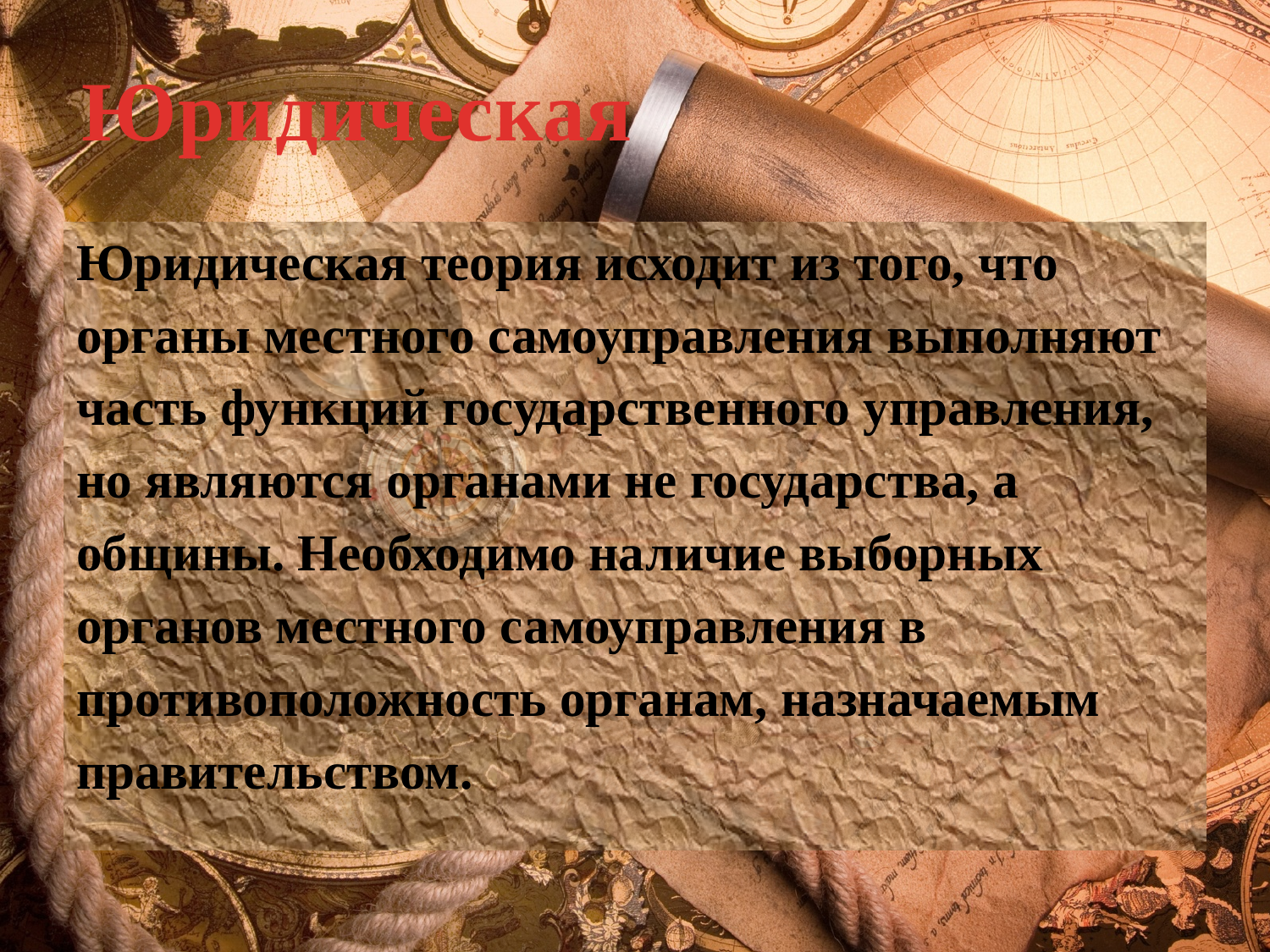

Юридическая
Юридическая теория исходит из того, что
органы местного самоуправления выполняют
часть функций государственного управления,
но являются органами не государства, а
общины. Необходимо наличие выборных
органов местного самоуправления в
противоположность органам, назначаемым
правительством.